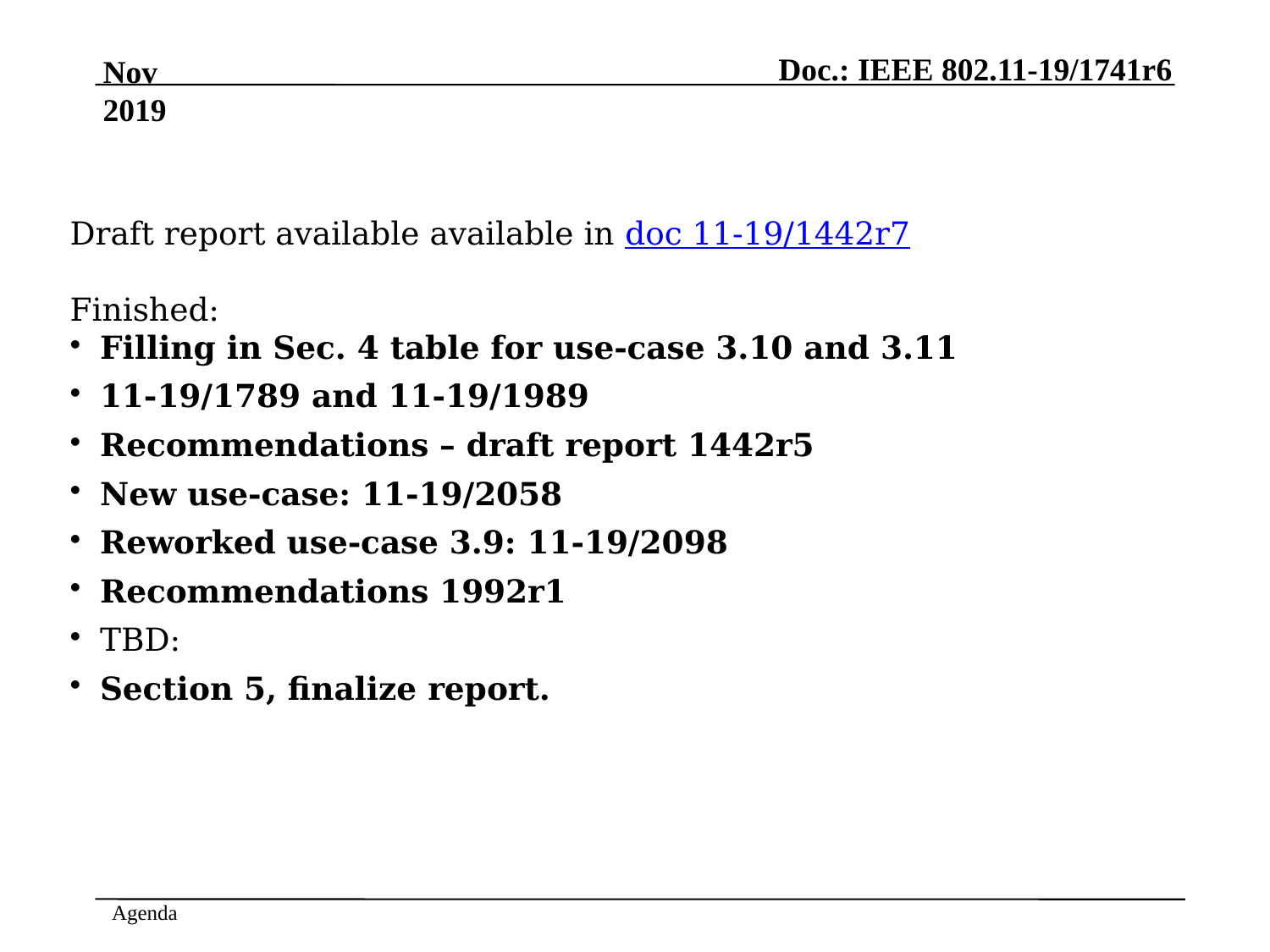

Nov 2019
Draft report available available in doc 11-19/1442r7

Finished:
Filling in Sec. 4 table for use-case 3.10 and 3.11
11-19/1789 and 11-19/1989
Recommendations – draft report 1442r5
New use-case: 11-19/2058
Reworked use-case 3.9: 11-19/2098
Recommendations 1992r1
TBD:
Section 5, finalize report.